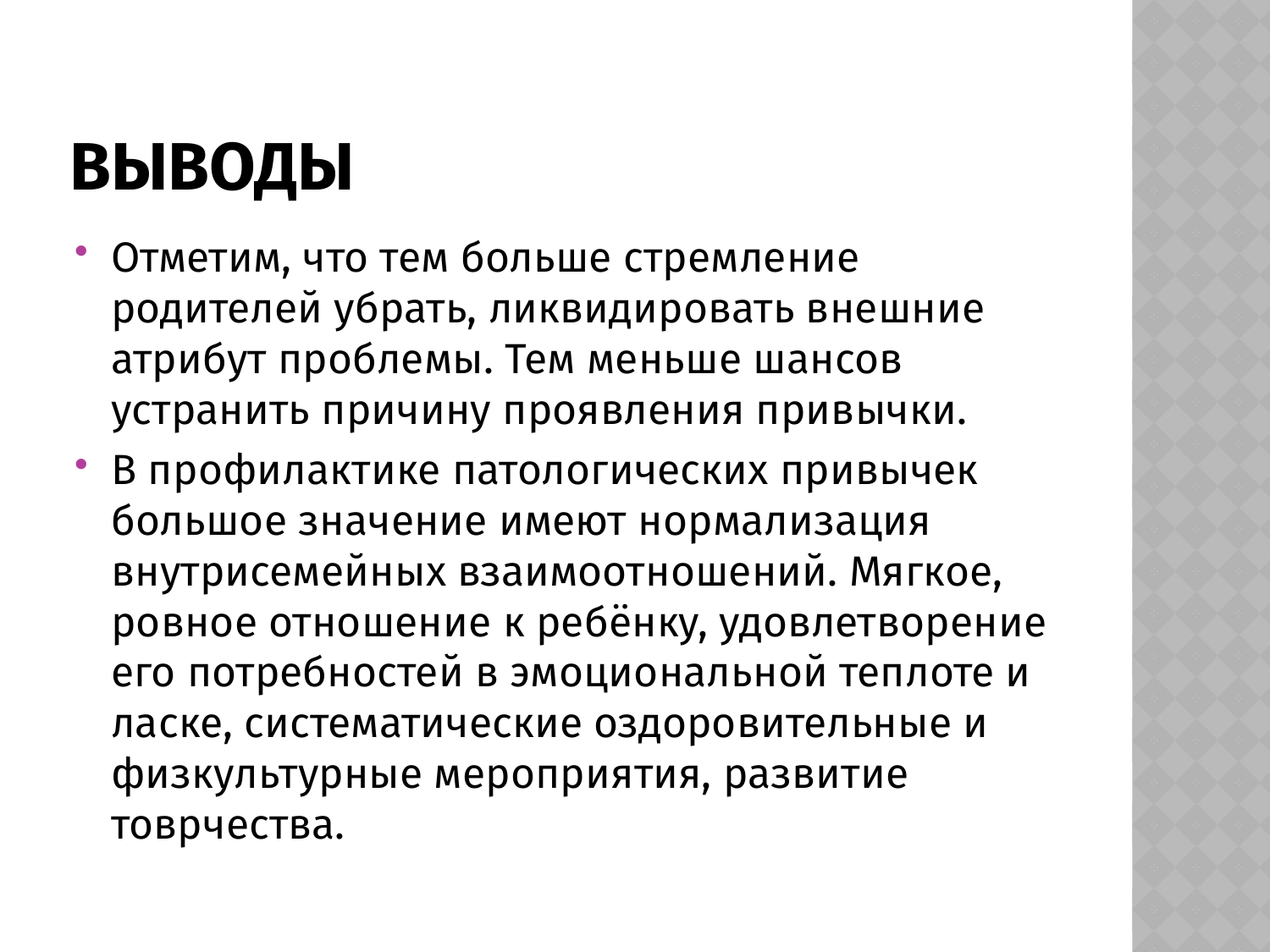

# выводы
Отметим, что тем больше стремление родителей убрать, ликвидировать внешние атрибут проблемы. Тем меньше шансов устранить причину проявления привычки.
В профилактике патологических привычек большое значение имеют нормализация внутрисемейных взаимоотношений. Мягкое, ровное отношение к ребёнку, удовлетворение его потребностей в эмоциональной теплоте и ласке, систематические оздоровительные и физкультурные мероприятия, развитие товрчества.